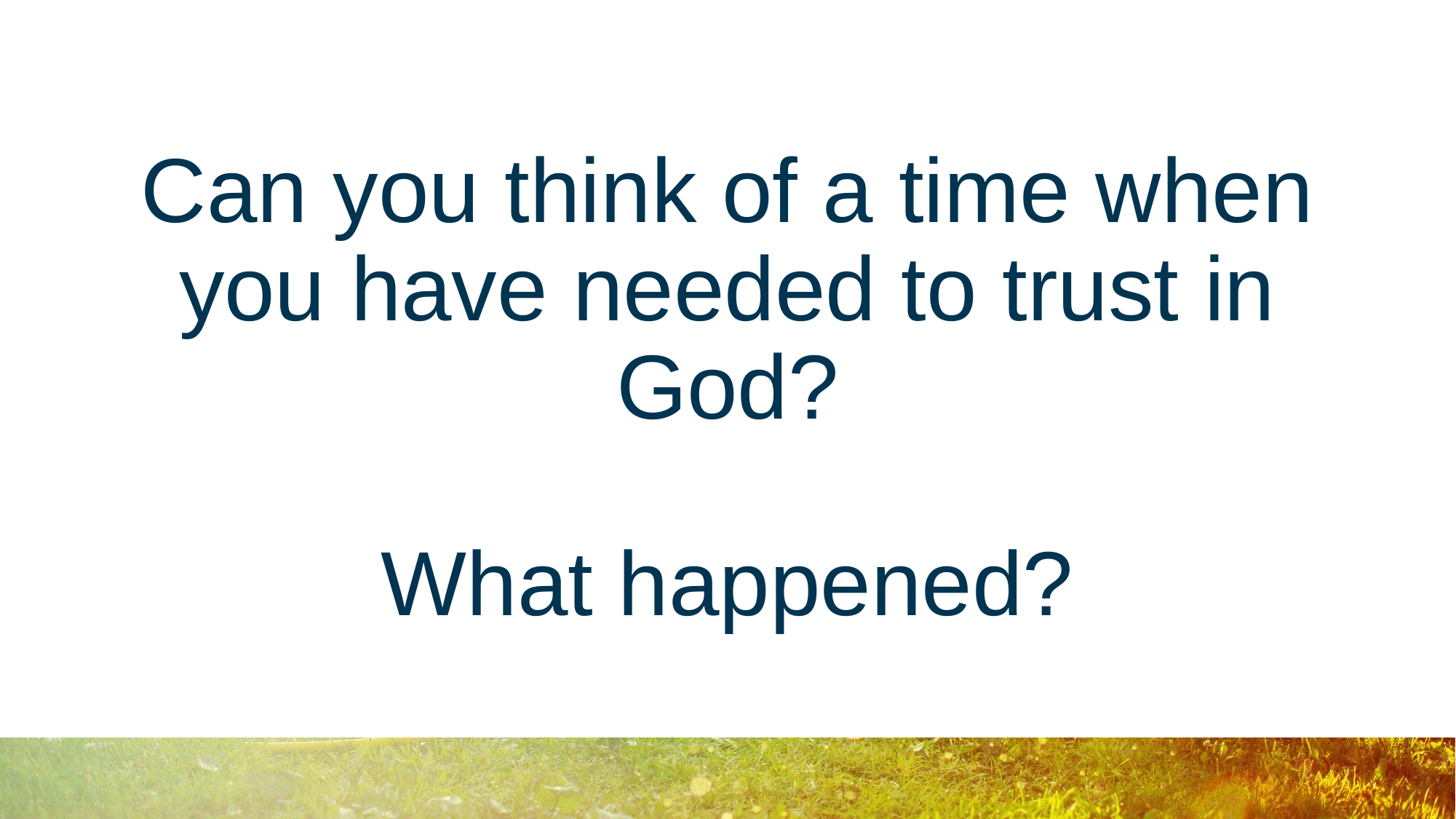

# Can you think of a time when you have needed to trust in God? What happened?